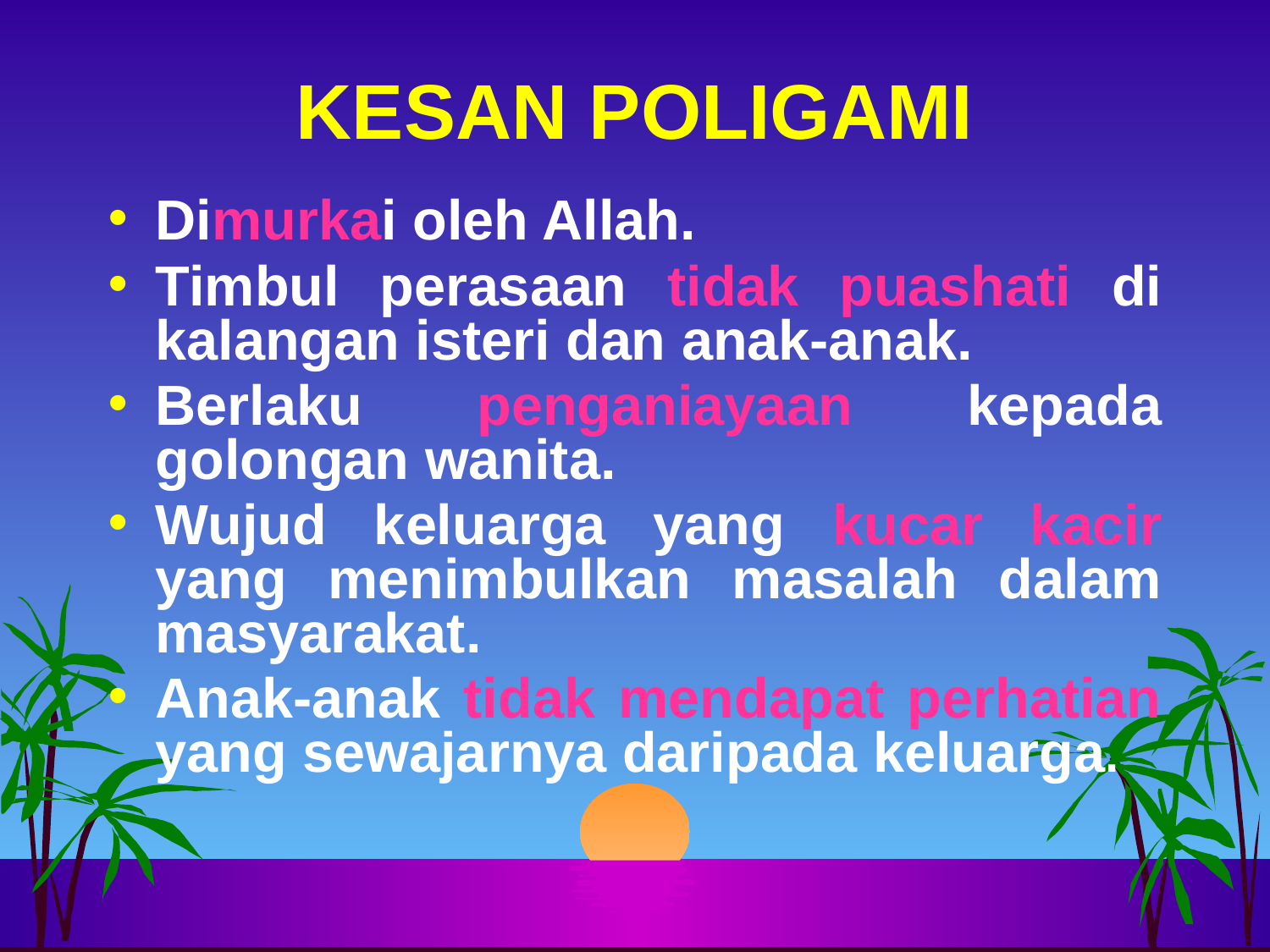

# KESAN POLIGAMI
Dimurkai oleh Allah.
Timbul perasaan tidak puashati di kalangan isteri dan anak-anak.
Berlaku penganiayaan kepada golongan wanita.
Wujud keluarga yang kucar kacir yang menimbulkan masalah dalam masyarakat.
Anak-anak tidak mendapat perhatian yang sewajarnya daripada keluarga.